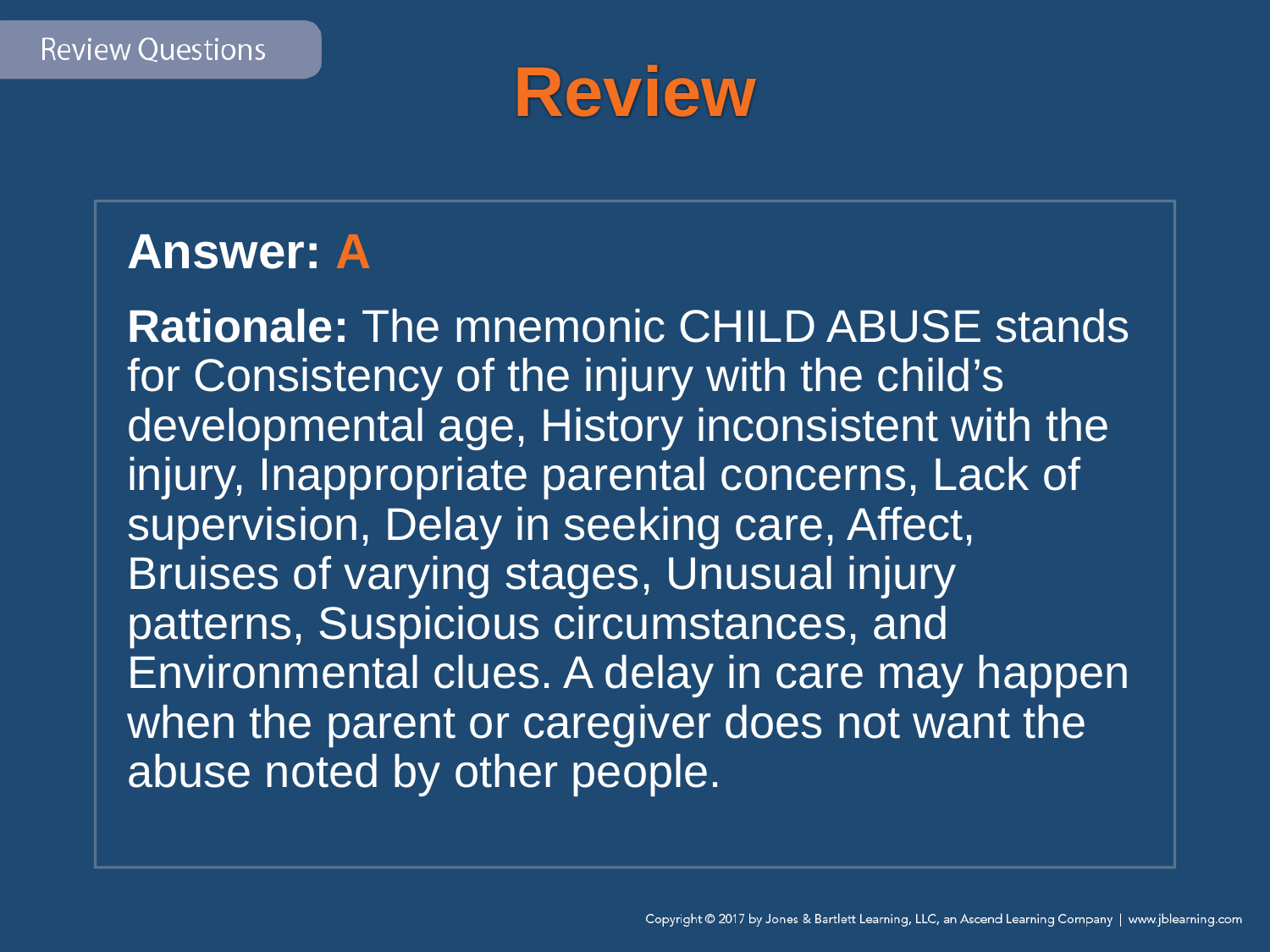

# Review
Answer: A
Rationale: The mnemonic CHILD ABUSE stands for Consistency of the injury with the child’s developmental age, History inconsistent with the injury, Inappropriate parental concerns, Lack of supervision, Delay in seeking care, Affect, Bruises of varying stages, Unusual injury patterns, Suspicious circumstances, and Environmental clues. A delay in care may happen when the parent or caregiver does not want the abuse noted by other people.